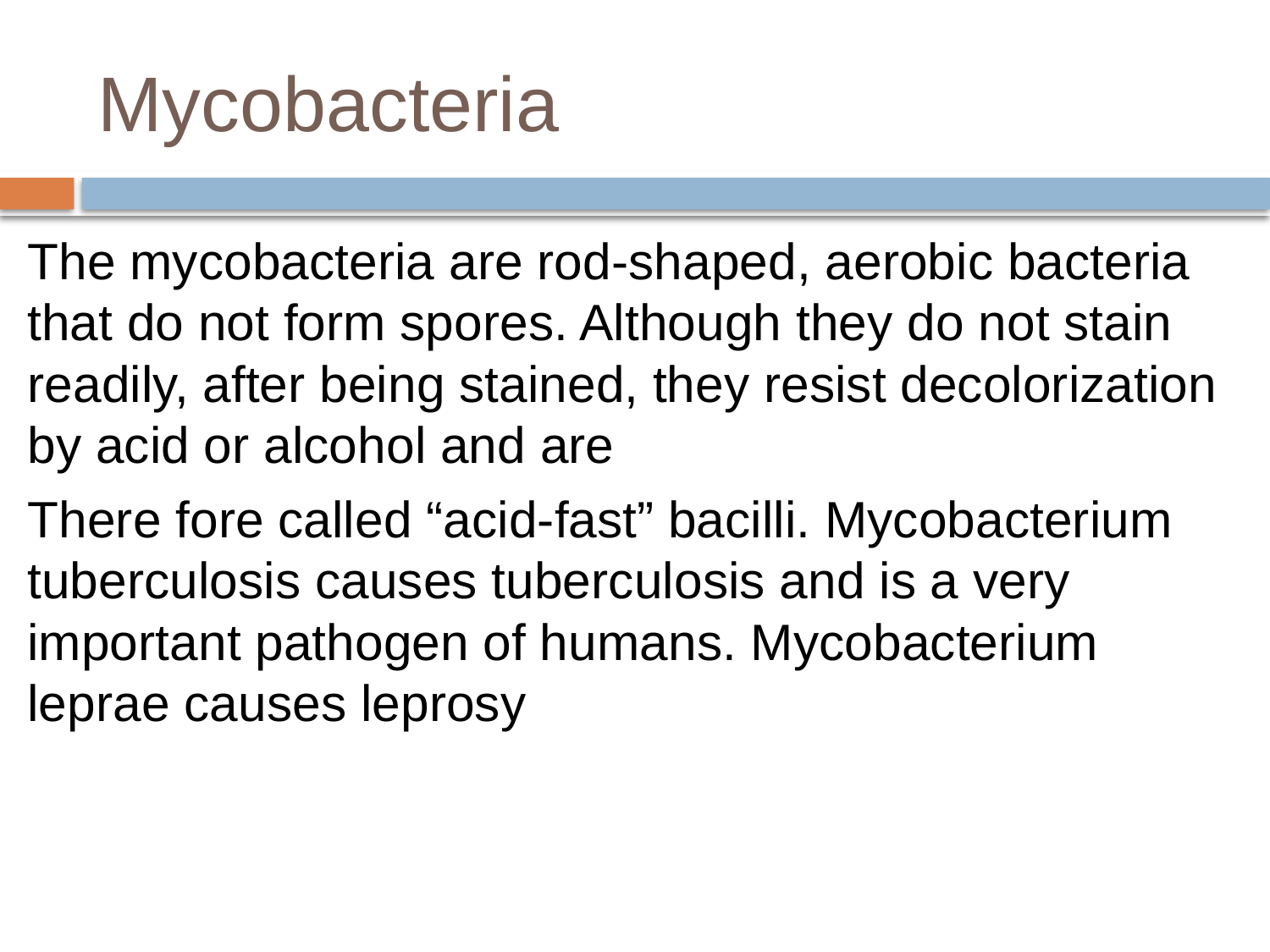

# Mycobacteria
The mycobacteria are rod-shaped, aerobic bacteria that do not form spores. Although they do not stain readily, after being stained, they resist decolorization by acid or alcohol and are
There fore called “acid-fast” bacilli. Mycobacterium tuberculosis causes tuberculosis and is a very important pathogen of humans. Mycobacterium leprae causes leprosy